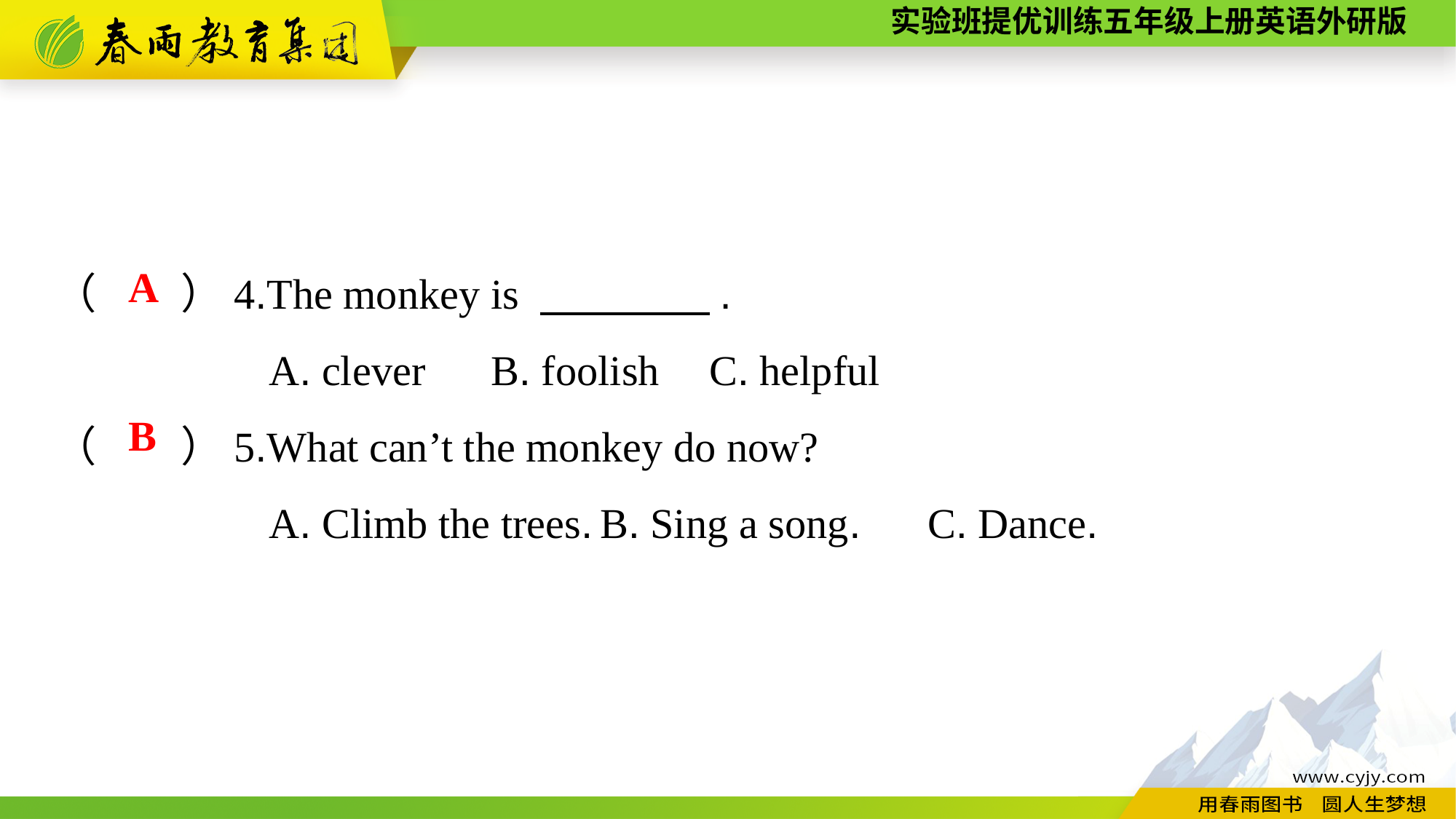

（　　）4.The monkey is 　　　　.
A. clever	B. foolish	C. helpful
（　　）5.What can’t the monkey do now?
A. Climb the trees.	B. Sing a song.	C. Dance.
A
B